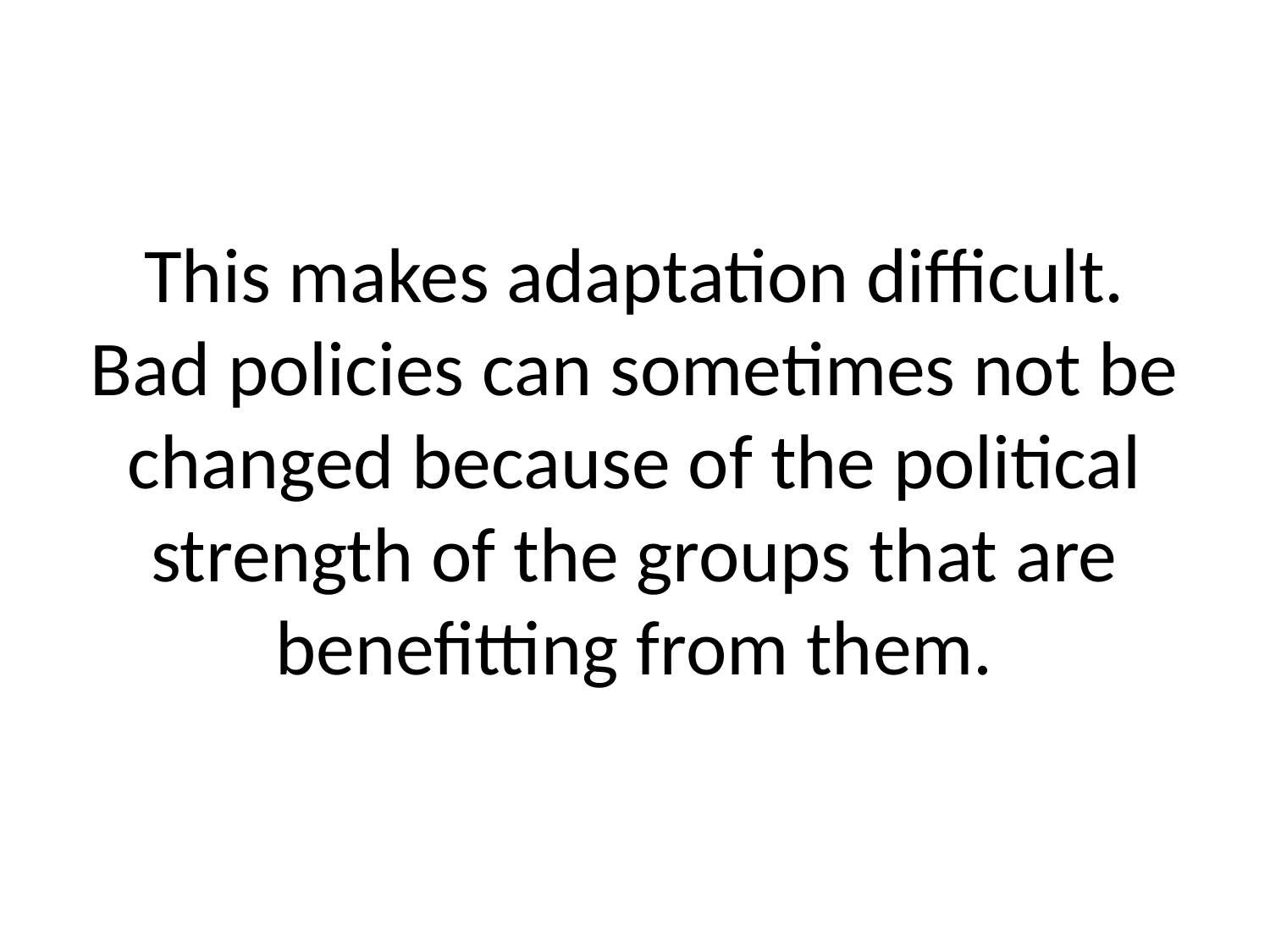

# This makes adaptation difficult. Bad policies can sometimes not be changed because of the political strength of the groups that are benefitting from them.